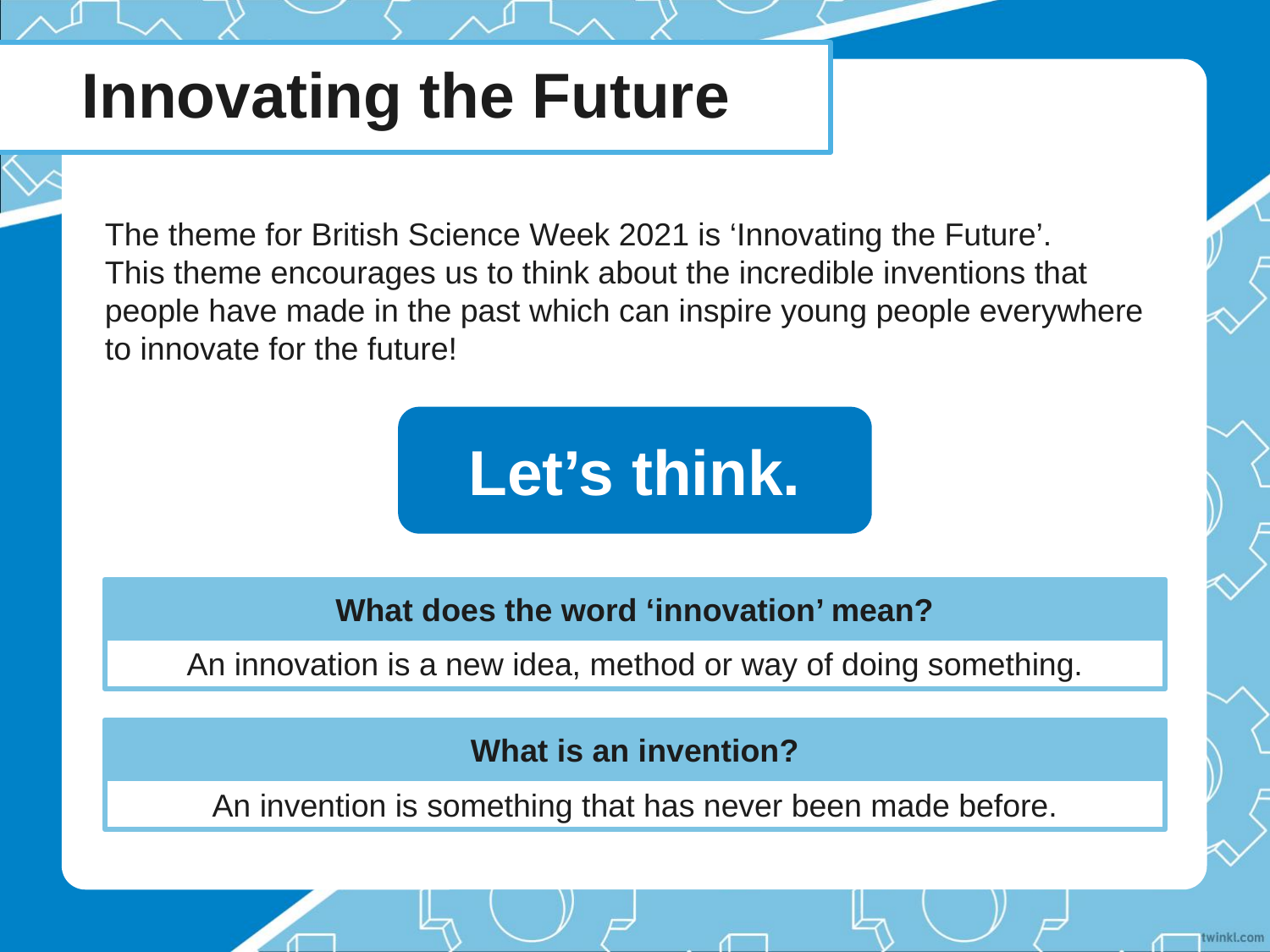

# Innovating the Future
The theme for British Science Week 2021 is ‘Innovating the Future’.
This theme encourages us to think about the incredible inventions that people have made in the past which can inspire young people everywhere to innovate for the future!
Let’s think.
What does the word ‘innovation’ mean?
An innovation is a new idea, method or way of doing something.
What is an invention?
An invention is something that has never been made before.